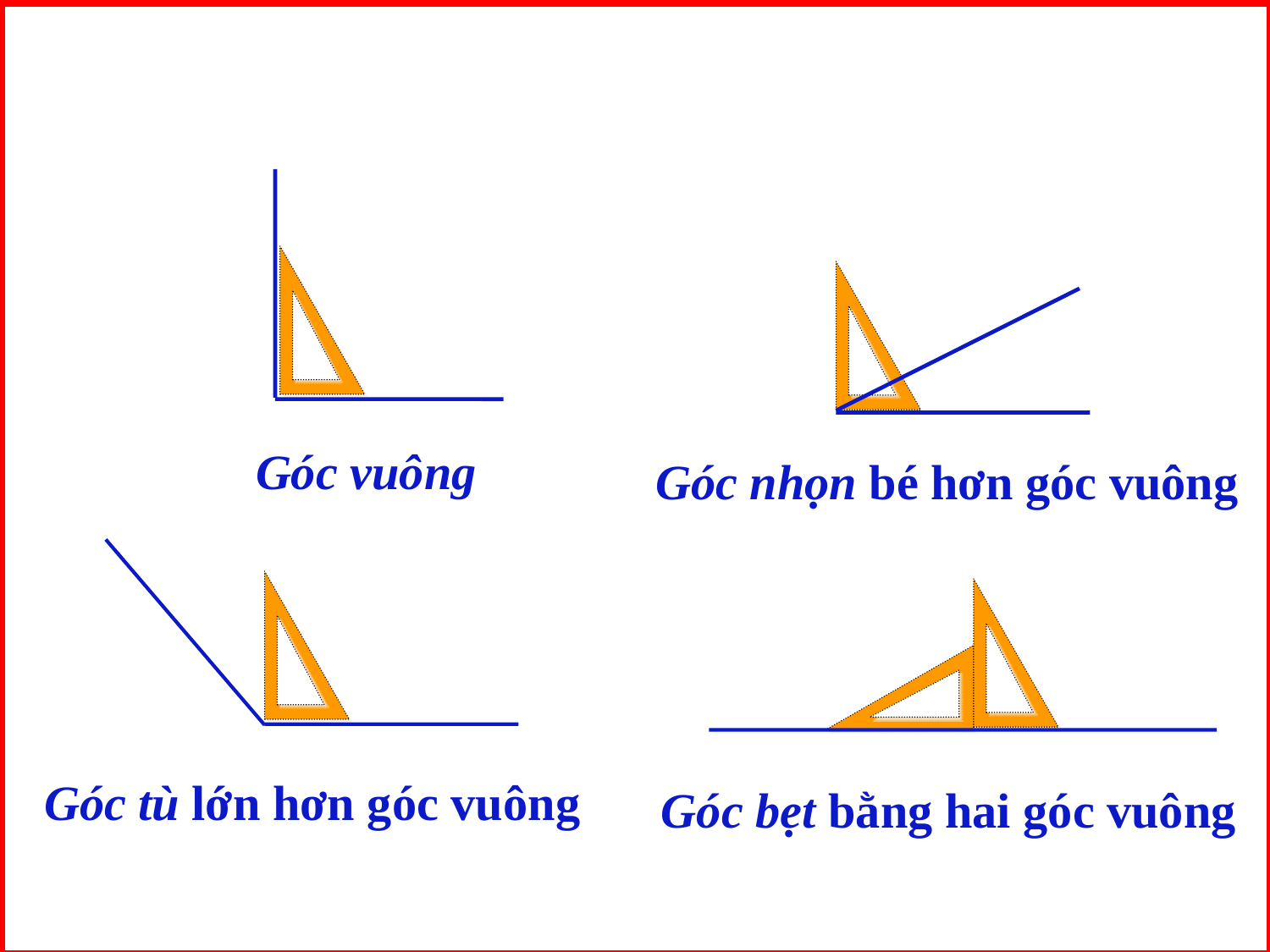

Góc vuông
Góc nhọn bé hơn góc vuông

Góc tù lớn hơn góc vuông
Góc bẹt bằng hai góc vuông